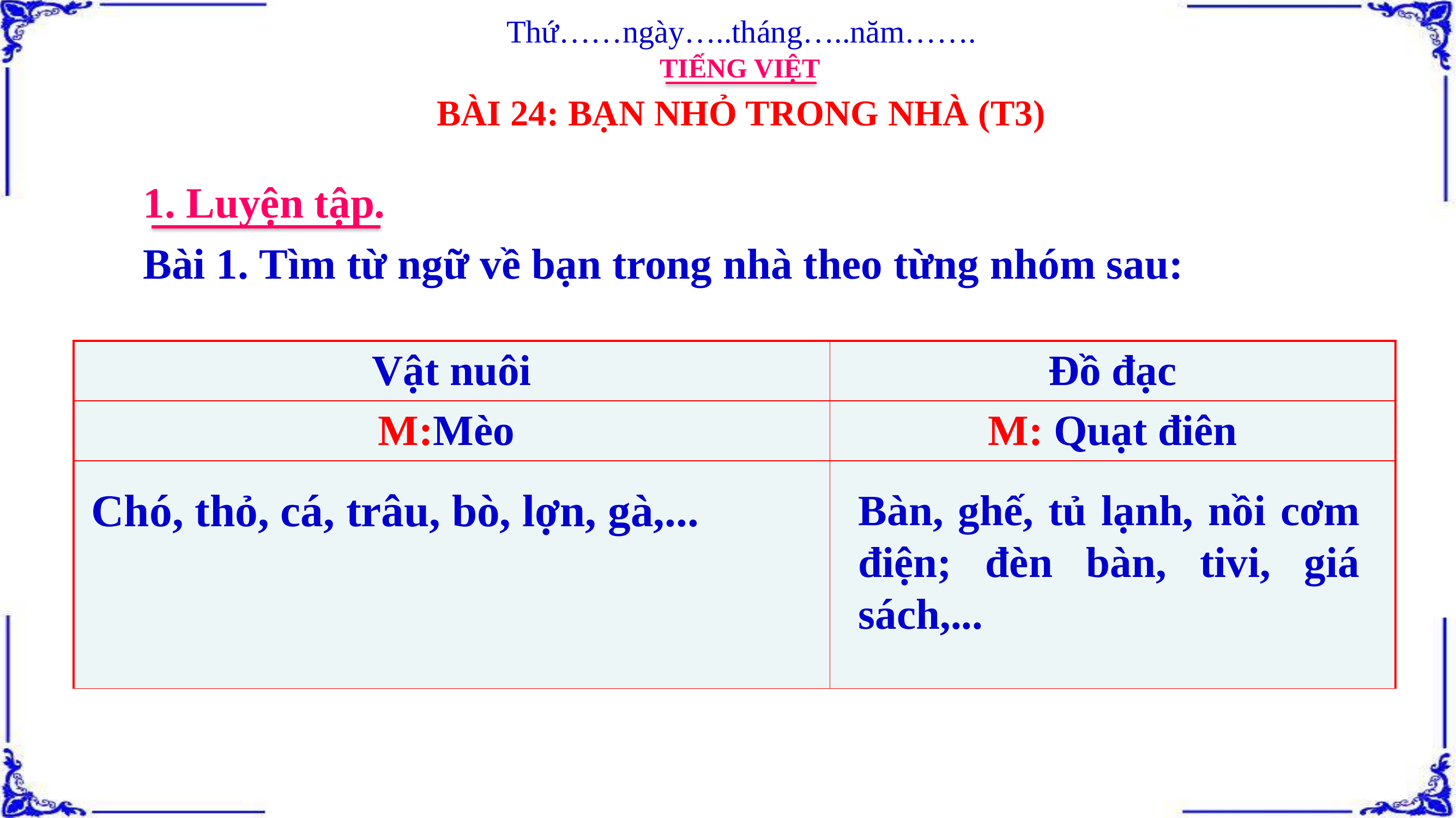

Thứ……ngày…..tháng…..năm…….
TIẾNG VIỆT
BÀI 24: BẠN NHỎ TRONG NHÀ (T3)
1. Luyện tập.
Bài 1. Tìm từ ngữ về bạn trong nhà theo từng nhóm sau:
| Vật nuôi | Đồ đạc |
| --- | --- |
| M:Mèo | M: Quạt điên |
|  |  |
Chó, thỏ, cá, trâu, bò, lợn, gà,...
Bàn, ghế, tủ lạnh, nồi cơm điện; đèn bàn, tivi, giá sách,...